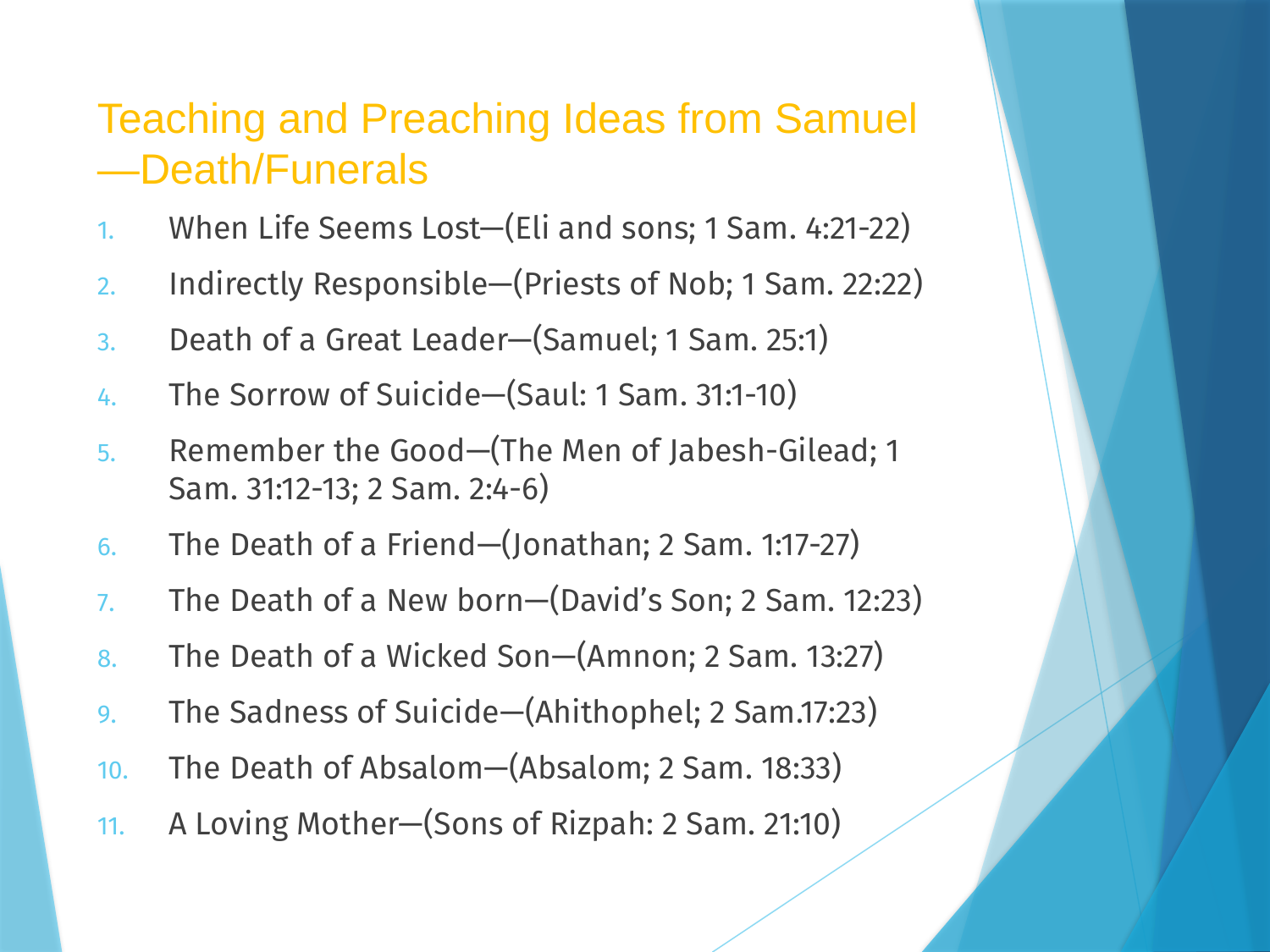

# Teaching and Preaching Ideas from Samuel—Death/Funerals
When Life Seems Lost—(Eli and sons; 1 Sam. 4:21-22)
Indirectly Responsible—(Priests of Nob; 1 Sam. 22:22)
Death of a Great Leader—(Samuel; 1 Sam. 25:1)
The Sorrow of Suicide—(Saul: 1 Sam. 31:1-10)
Remember the Good—(The Men of Jabesh-Gilead; 1 Sam. 31:12-13; 2 Sam. 2:4-6)
The Death of a Friend—(Jonathan; 2 Sam. 1:17-27)
The Death of a New born—(David’s Son; 2 Sam. 12:23)
The Death of a Wicked Son—(Amnon; 2 Sam. 13:27)
The Sadness of Suicide—(Ahithophel; 2 Sam.17:23)
The Death of Absalom—(Absalom; 2 Sam. 18:33)
A Loving Mother—(Sons of Rizpah: 2 Sam. 21:10)